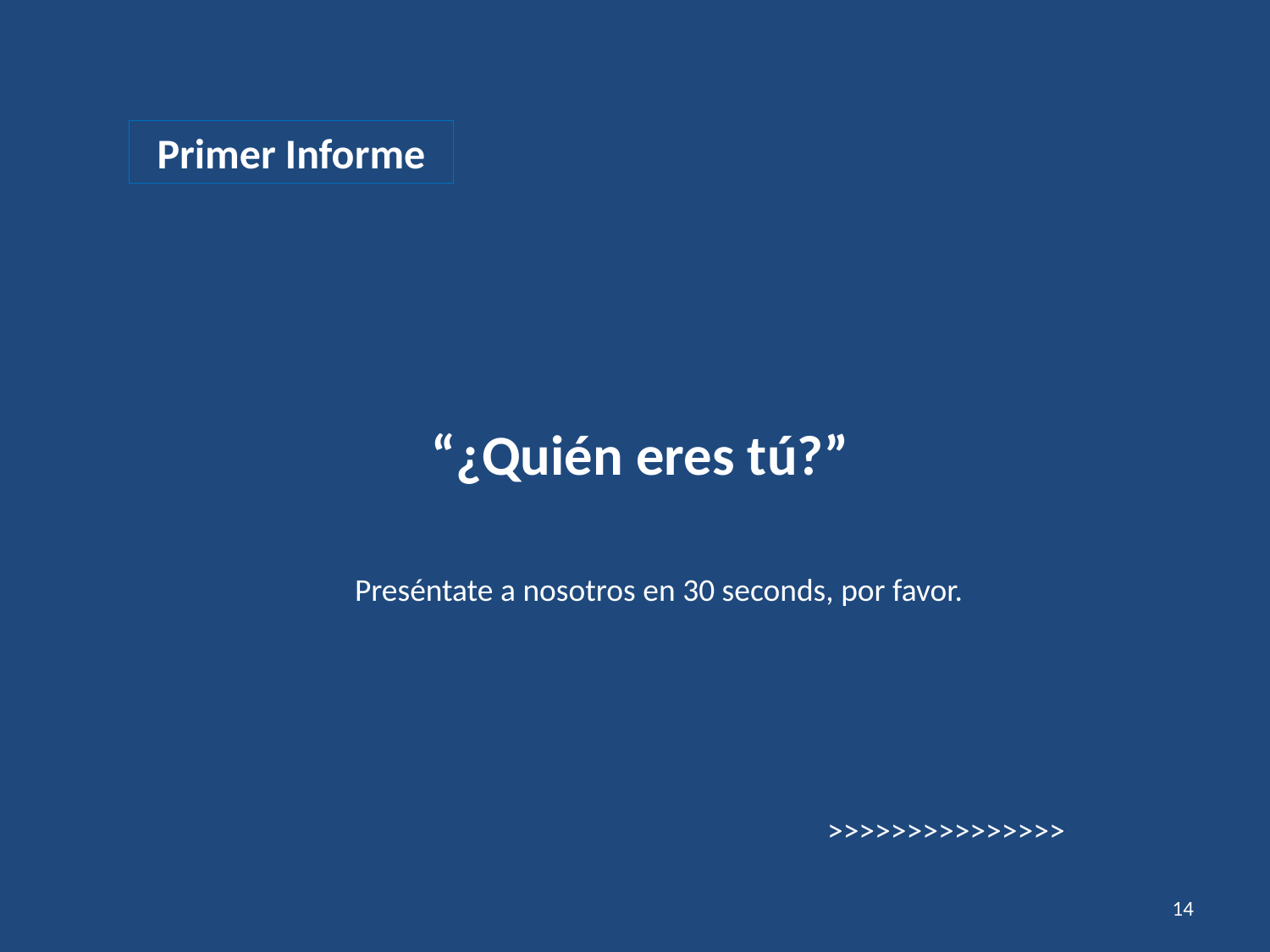

Primer Informe
“¿Quién eres tú?”

Preséntate a nosotros en 30 seconds, por favor.
>>>>>>>>>>>>>>>
14